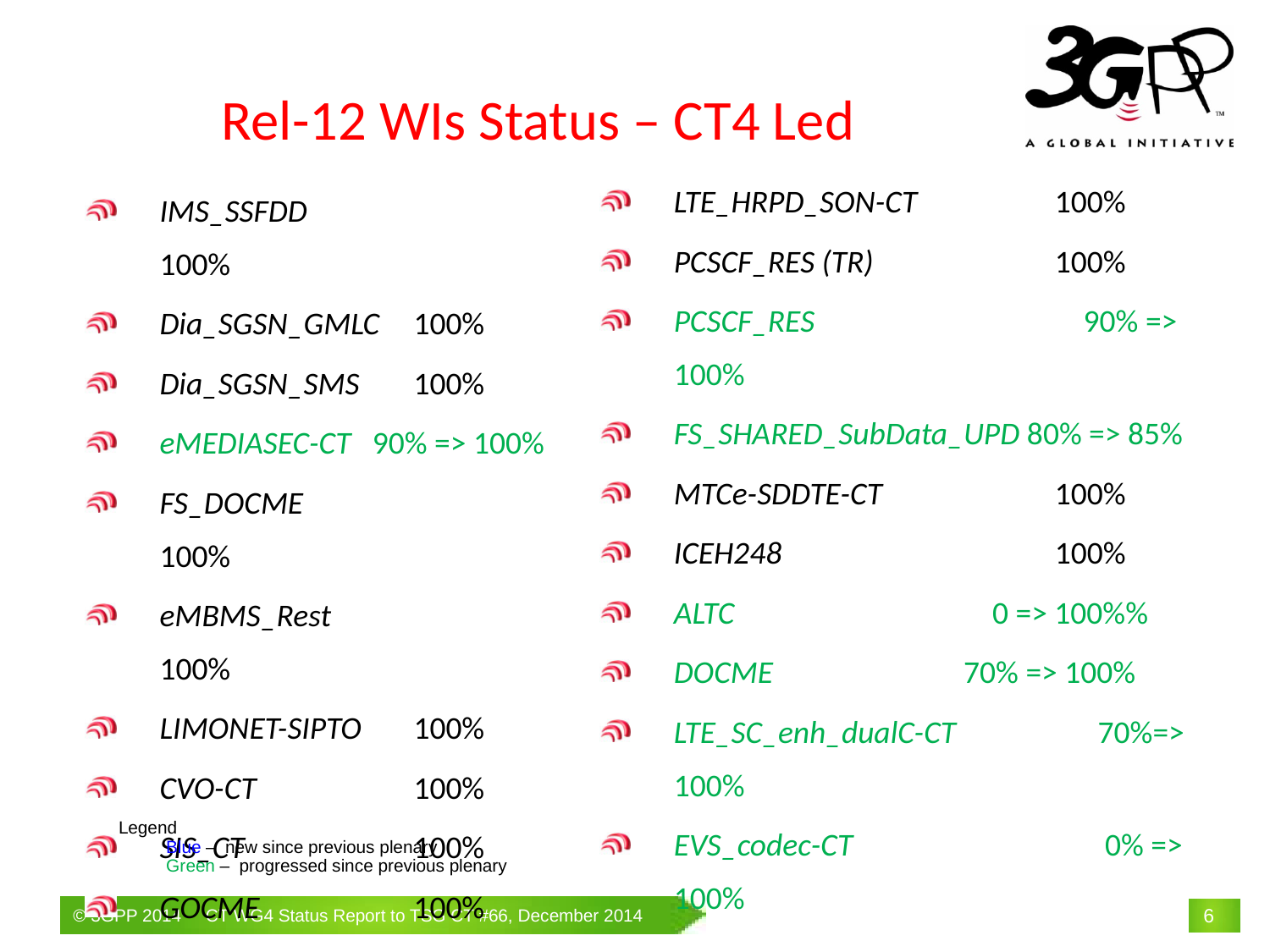

Rel-12 WIs Status – CT4 Led
LTE_HRPD_SON-CT		100%
PCSCF_RES (TR)		100%
PCSCF_RES		    90% => 100%
FS_SHARED_SubData_UPD 80% => 85%
MTCe-SDDTE-CT		100%
ICEH248			100%
ALTC		         0 => 100%%
DOCME		     70% => 100%
LTE_SC_enh_dualC-CT	      70%=> 100%
EVS_codec-CT		       0% => 100%

IMS_SSFDD		100%
Dia_SGSN_GMLC	100%
Dia_SGSN_SMS	100%
eMEDIASEC-CT   90% => 100%
FS_DOCME	   	100%
eMBMS_Rest		100%
LIMONET-SIPTO 	100%
CVO-CT		100%
SIS_CT		100%
GOCME		100%

Legend
Blue –  new since previous plenary
	Green –  progressed since previous plenary